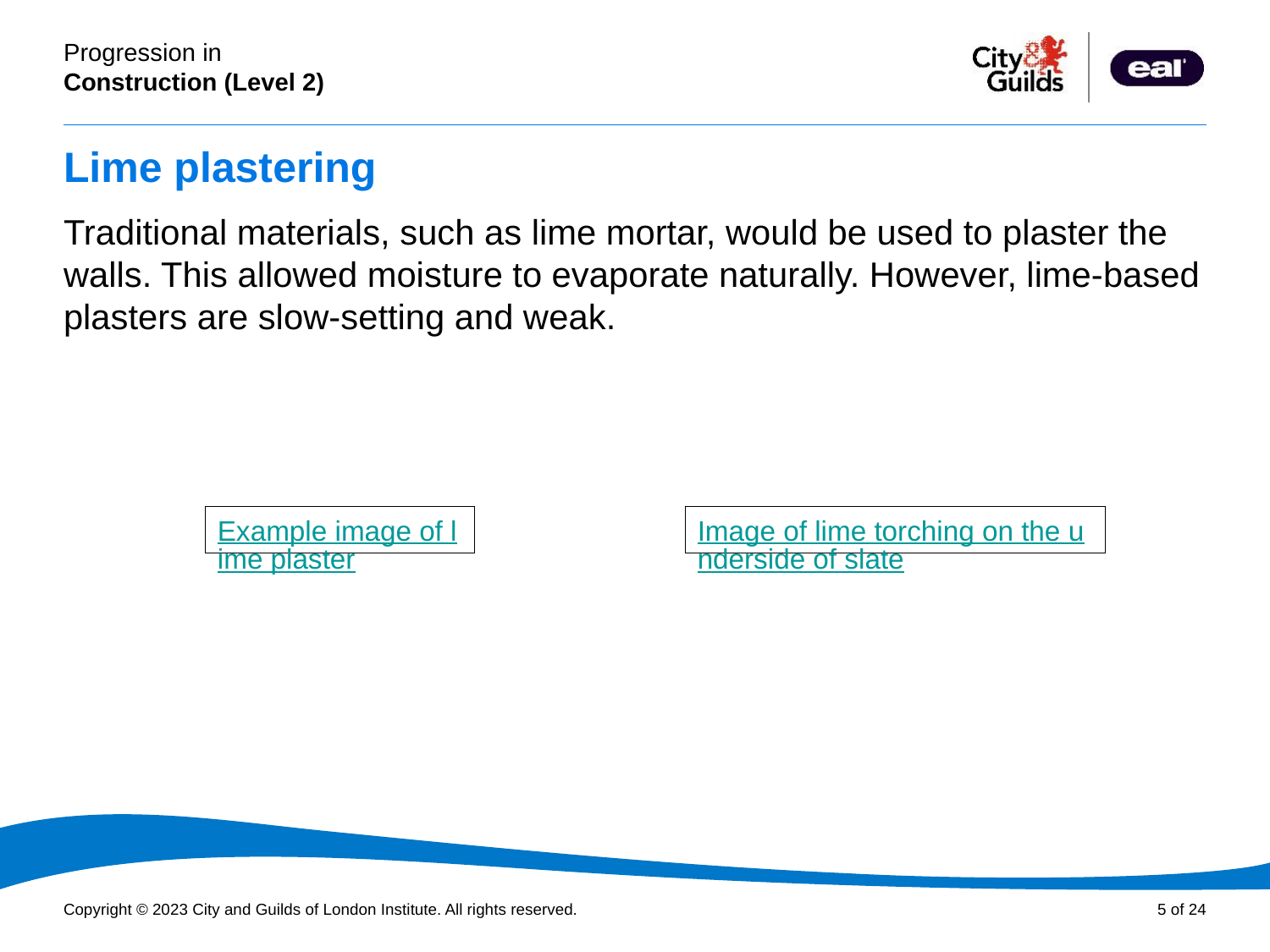

# Lime plastering
Traditional materials, such as lime mortar, would be used to plaster the walls. This allowed moisture to evaporate naturally. However, lime-based plasters are slow-setting and weak.
Image of lime torching on the underside of slate
Example image of lime plaster